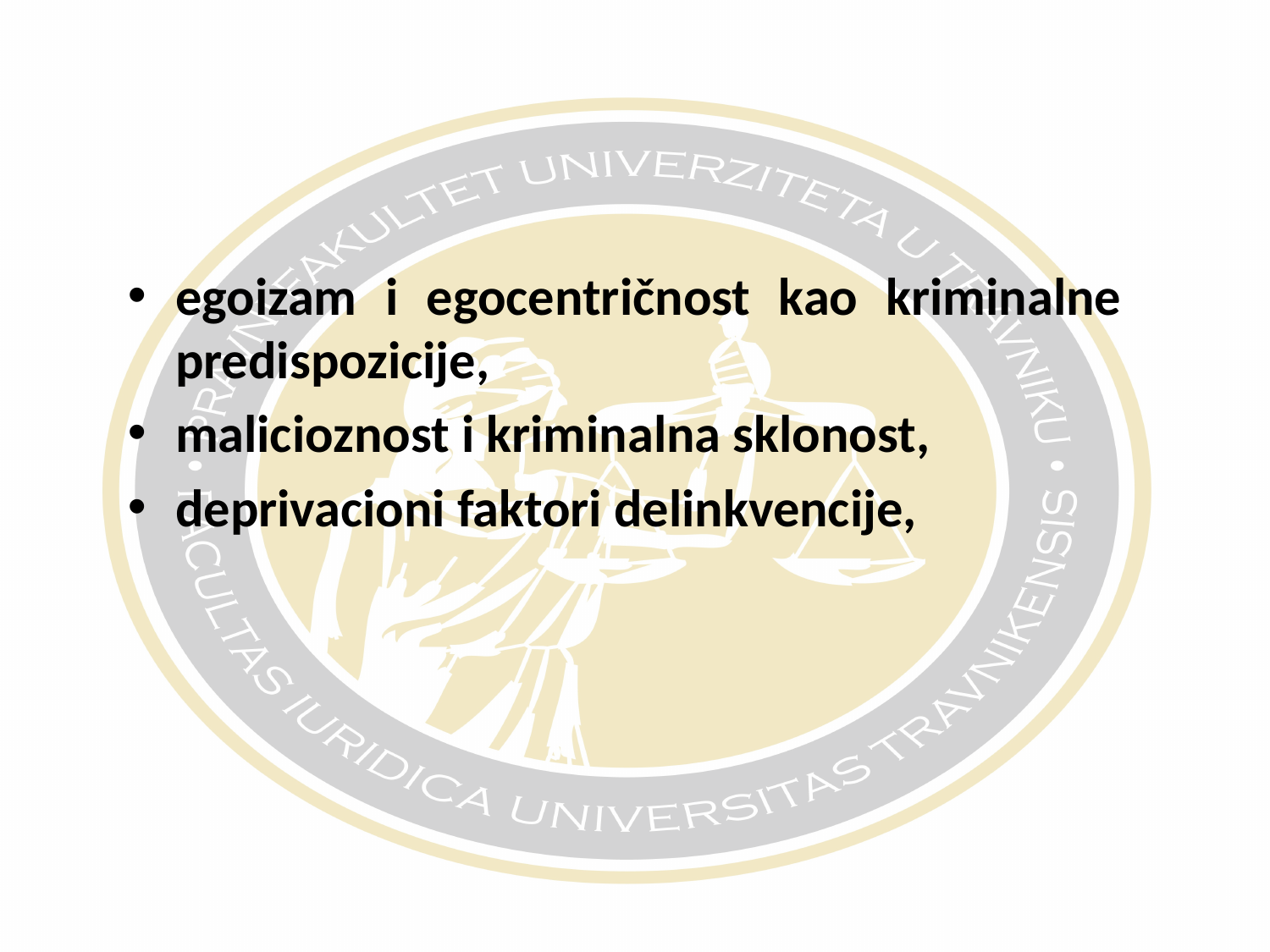

#
egoizam i egocentričnost kao kriminalne predispozicije,
malicioznost i kriminalna sklonost,
deprivacioni faktori delinkvencije,